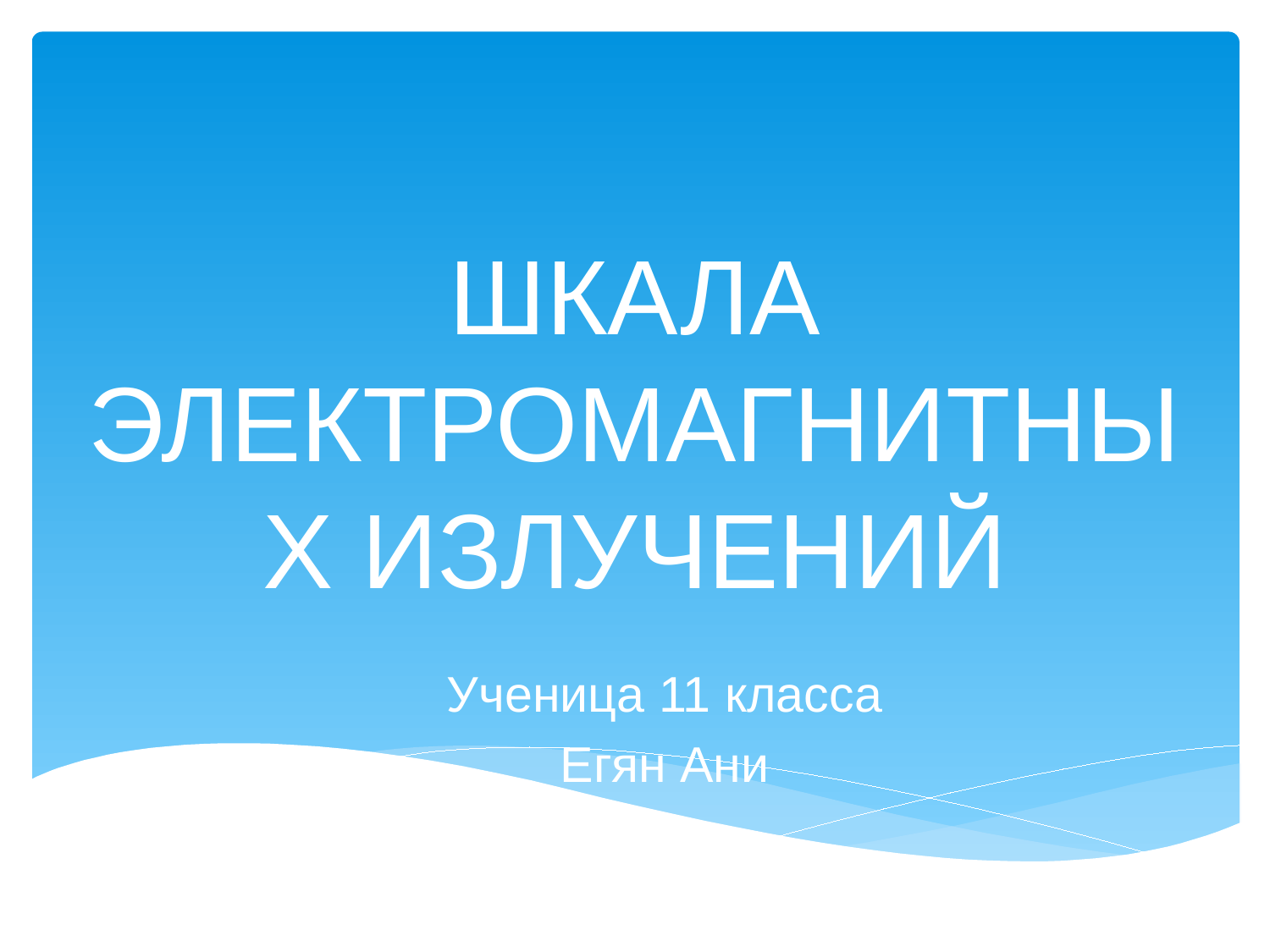

# ШКАЛА ЭЛЕКТРОМАГНИТНЫХ ИЗЛУЧЕНИЙ
Ученица 11 класса
Егян Ани